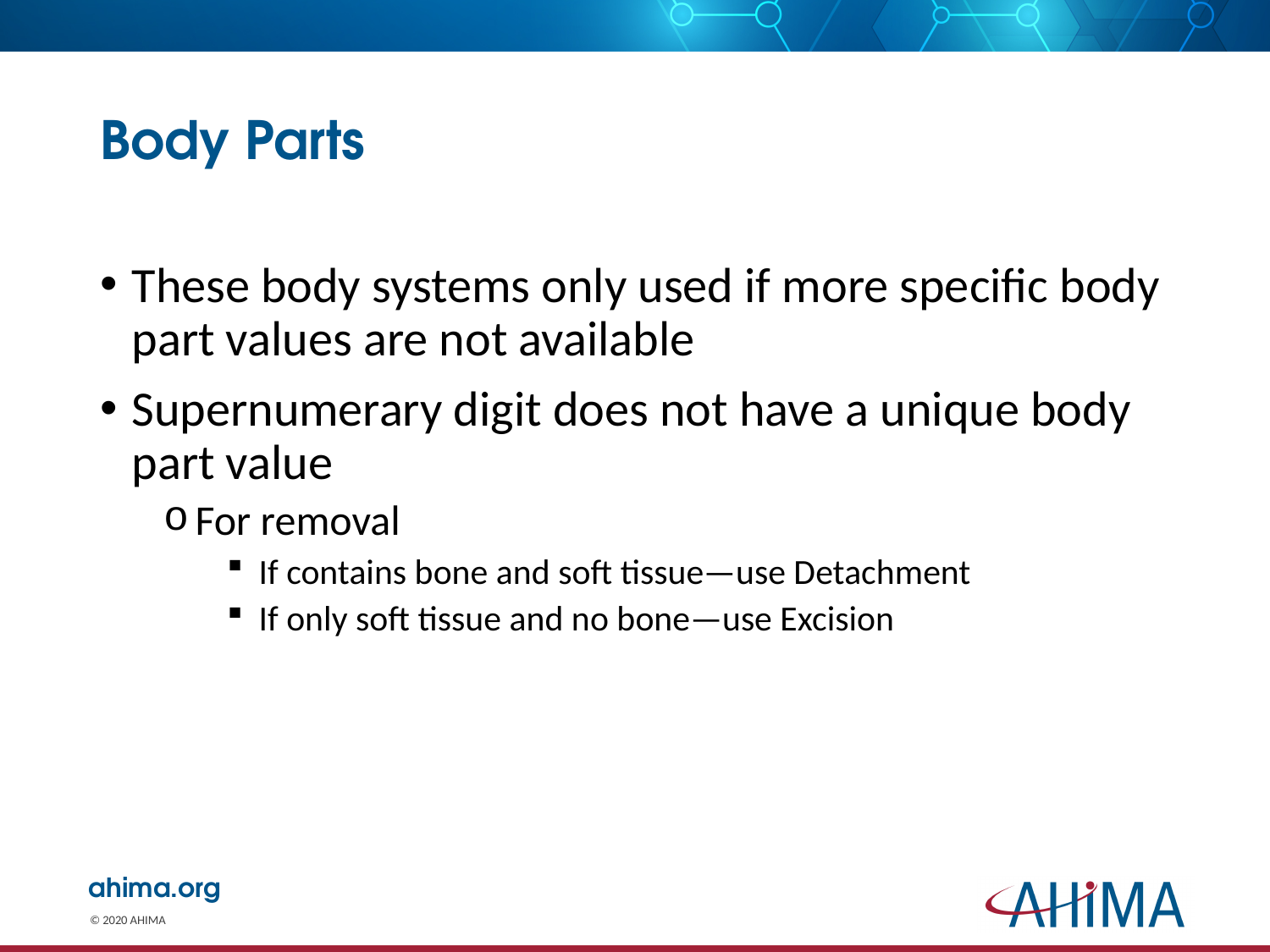

# Body Parts
These body systems only used if more specific body part values are not available
Supernumerary digit does not have a unique body part value
For removal
If contains bone and soft tissue—use Detachment
If only soft tissue and no bone—use Excision